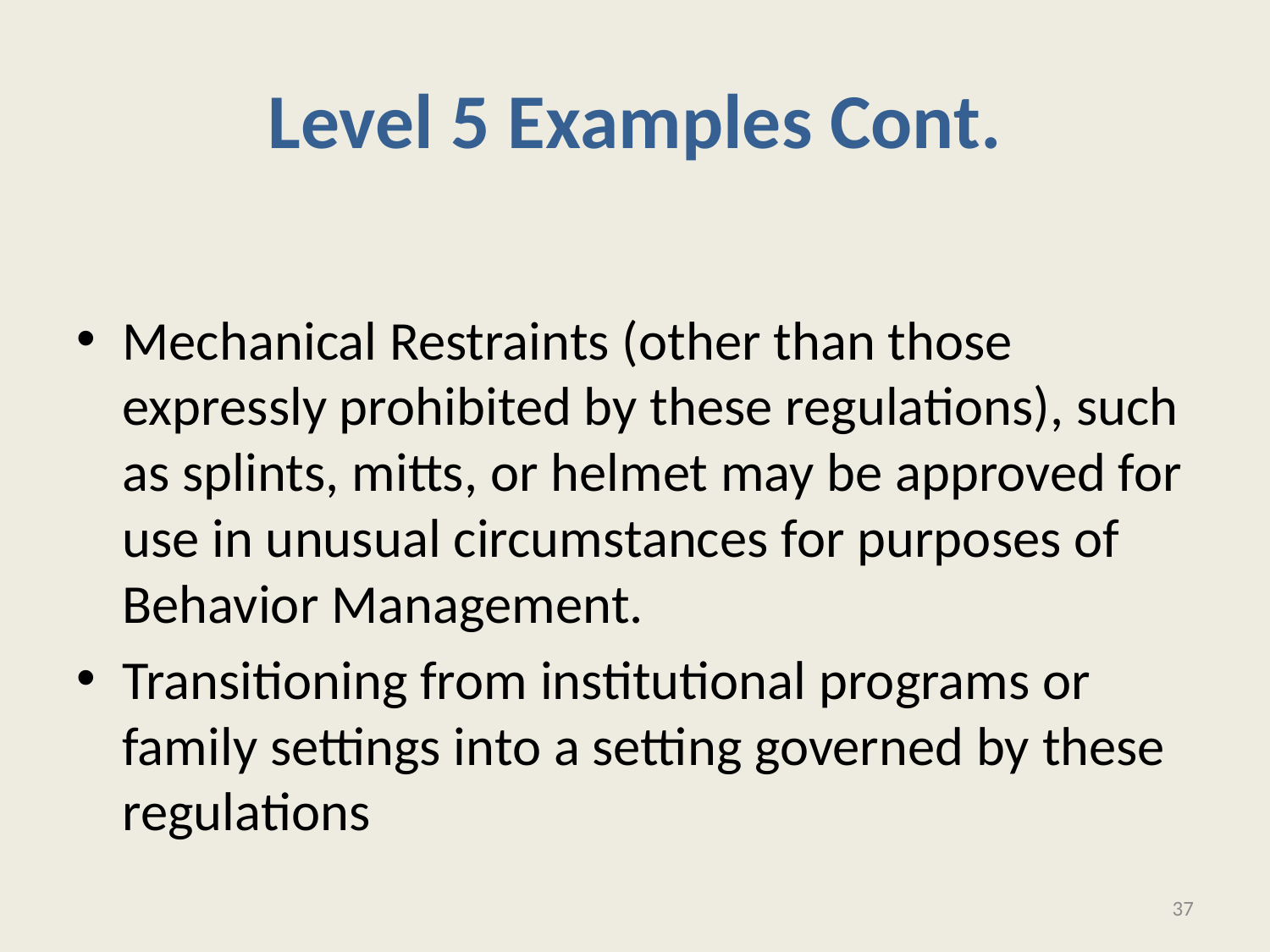

# Level 5 Examples Cont.

Mechanical Restraints (other than those expressly prohibited by these regulations), such as splints, mitts, or helmet may be approved for use in unusual circumstances for purposes of Behavior Management.
Transitioning from institutional programs or family settings into a setting governed by these regulations
37